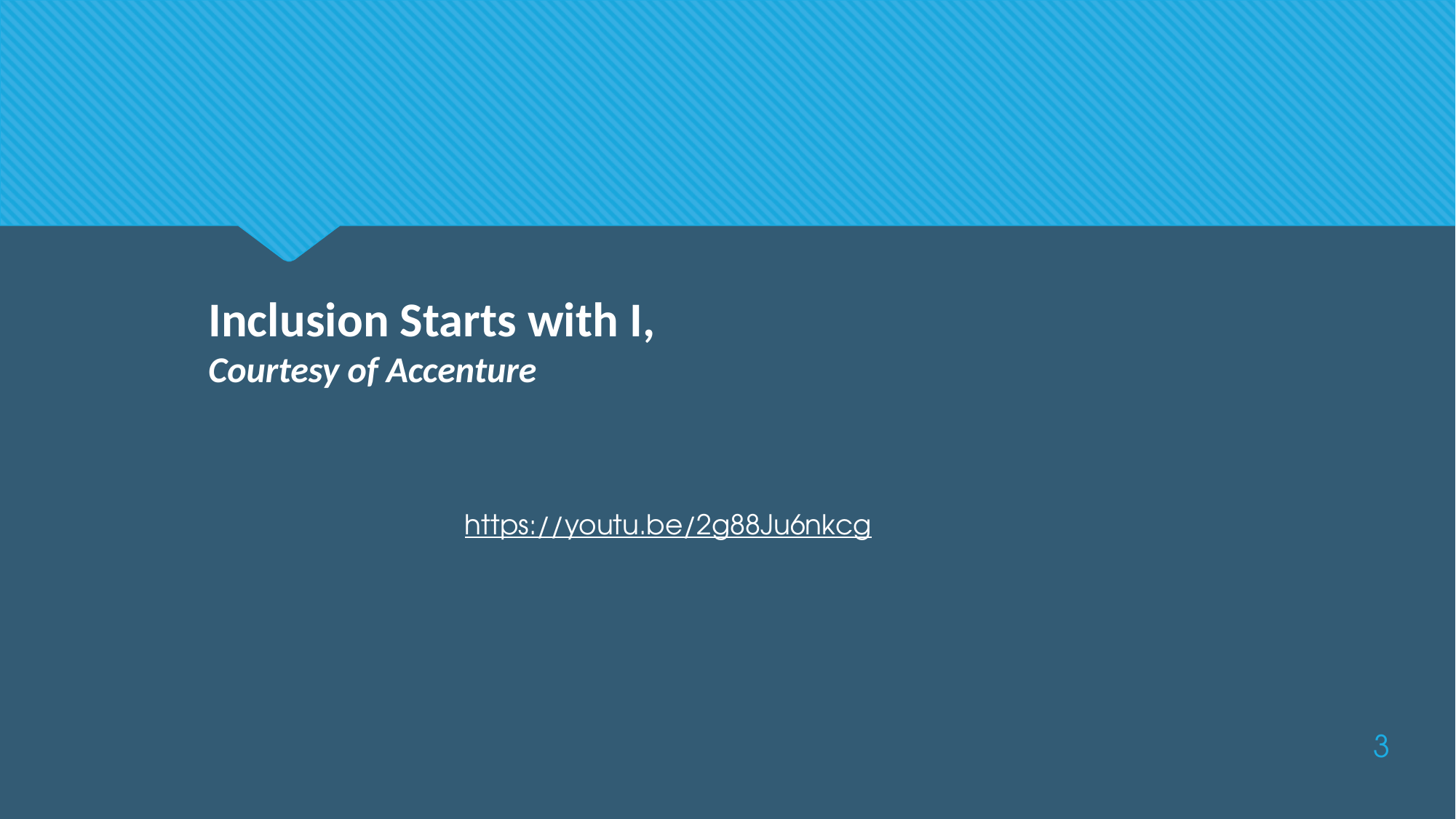

Inclusion Starts with I,
Courtesy of Accenture
https://youtu.be/2g88Ju6nkcg

3